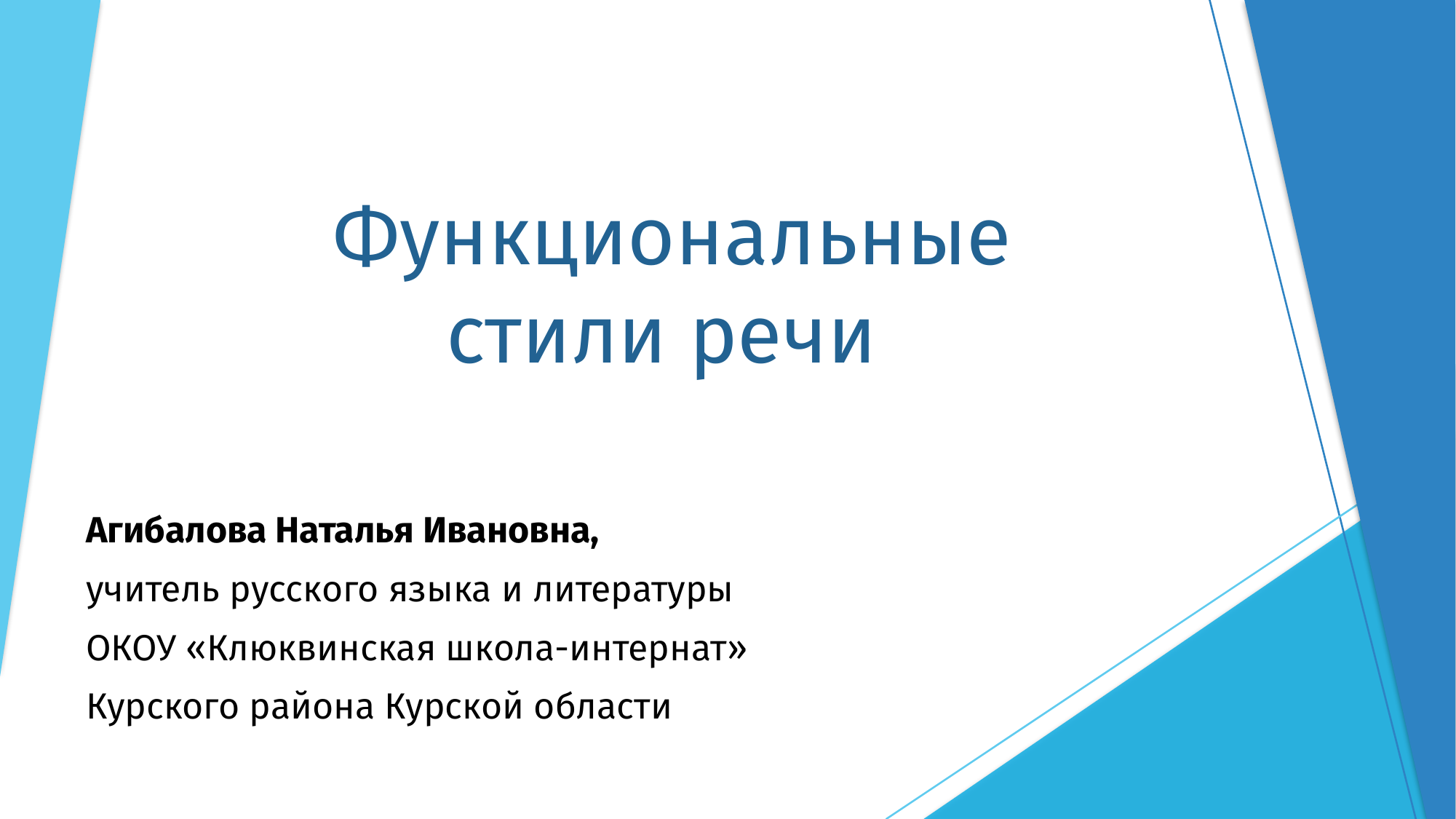

# Функциональные стили речи

Агибалова Наталья Ивановна,
учитель русского языка и литературы
ОКОУ «Клюквинская школа-интернат»
Курского района Курской области